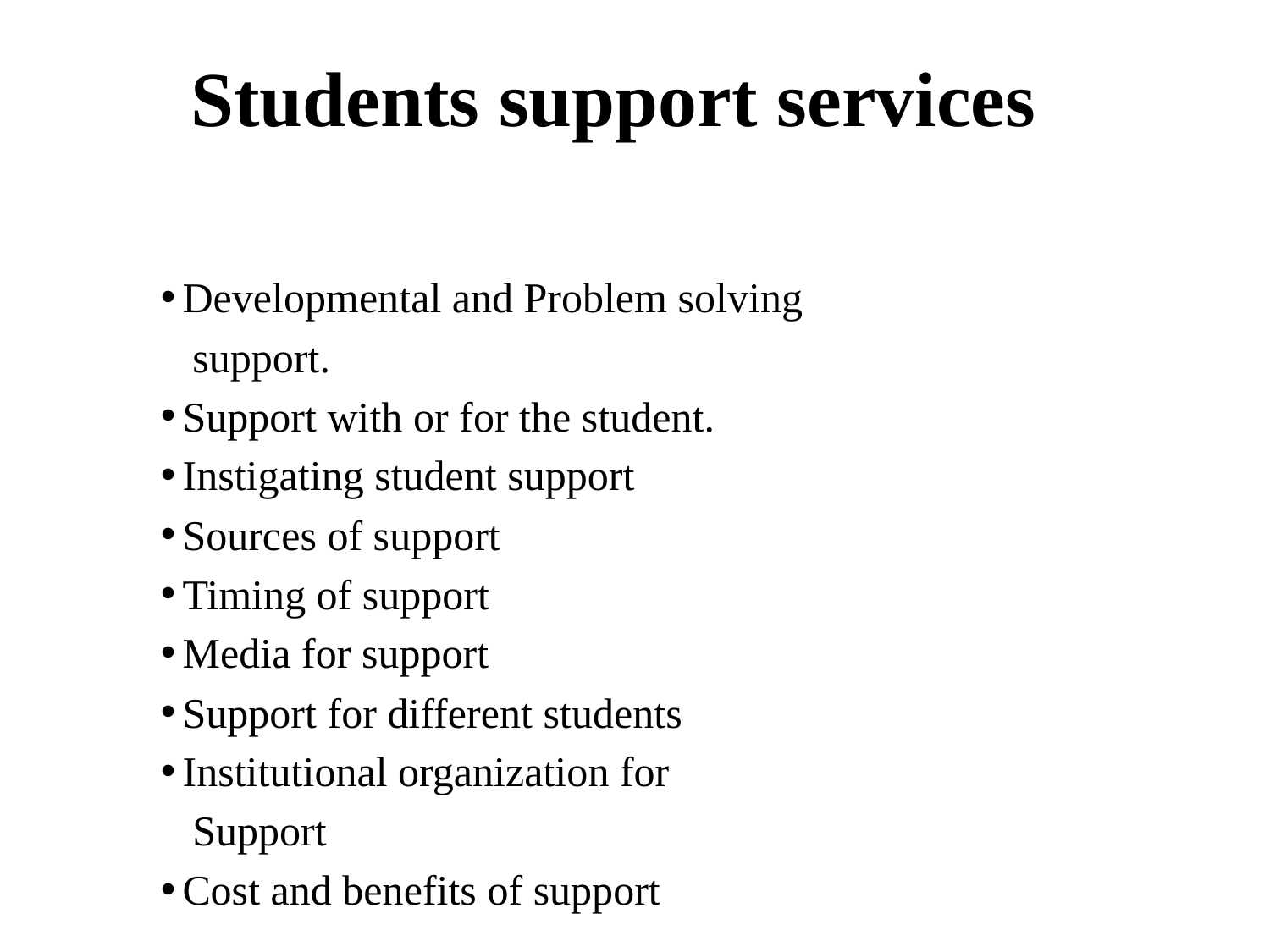

# Students support services
 Developmental and Problem solving
   support.
 Support with or for the student.
 Instigating student support
 Sources of support
 Timing of support
 Media for support
 Support for different students
 Institutional organization for
   Support
 Cost and benefits of support